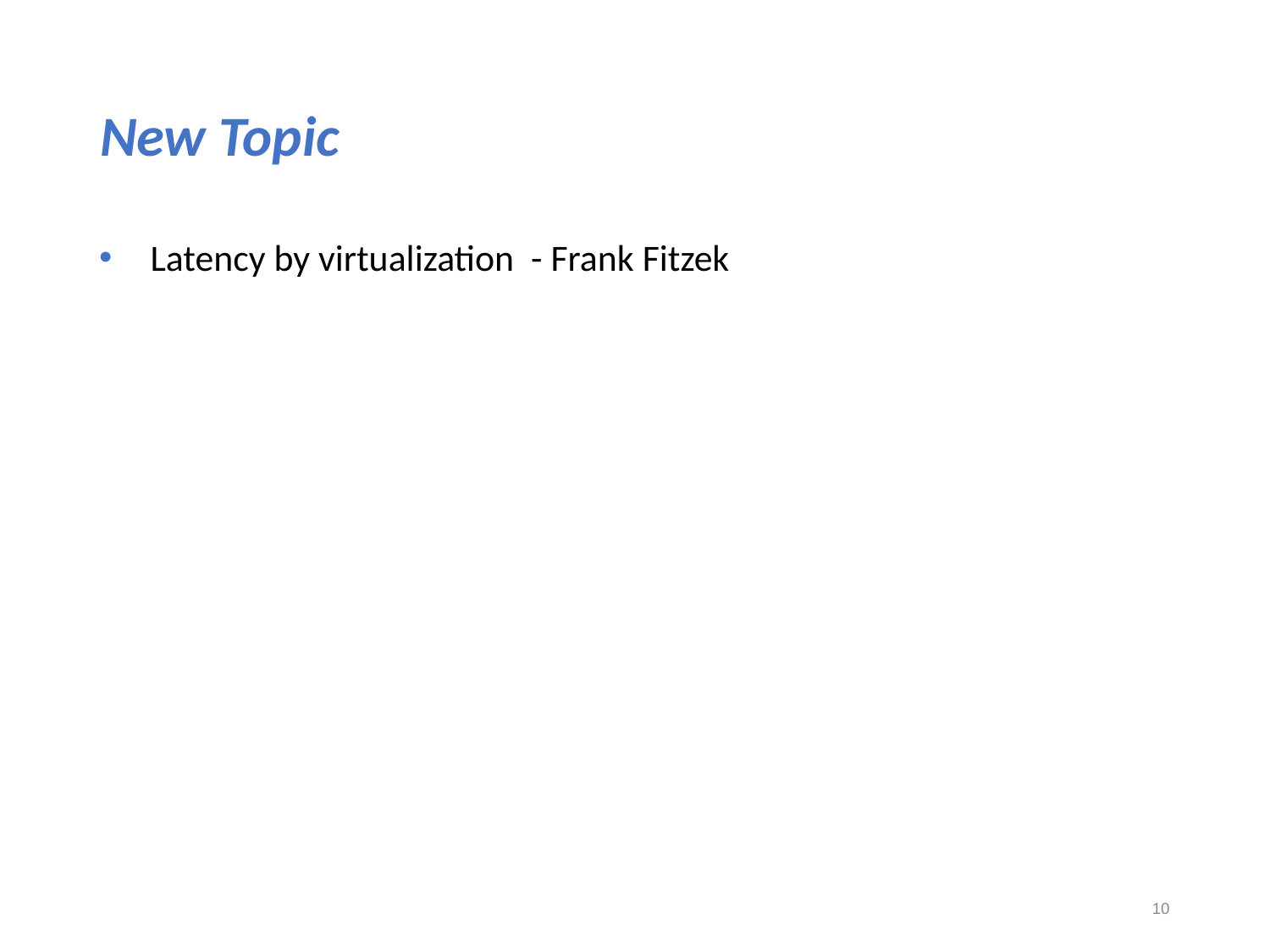

# New Topic
Latency by virtualization  - Frank Fitzek
10